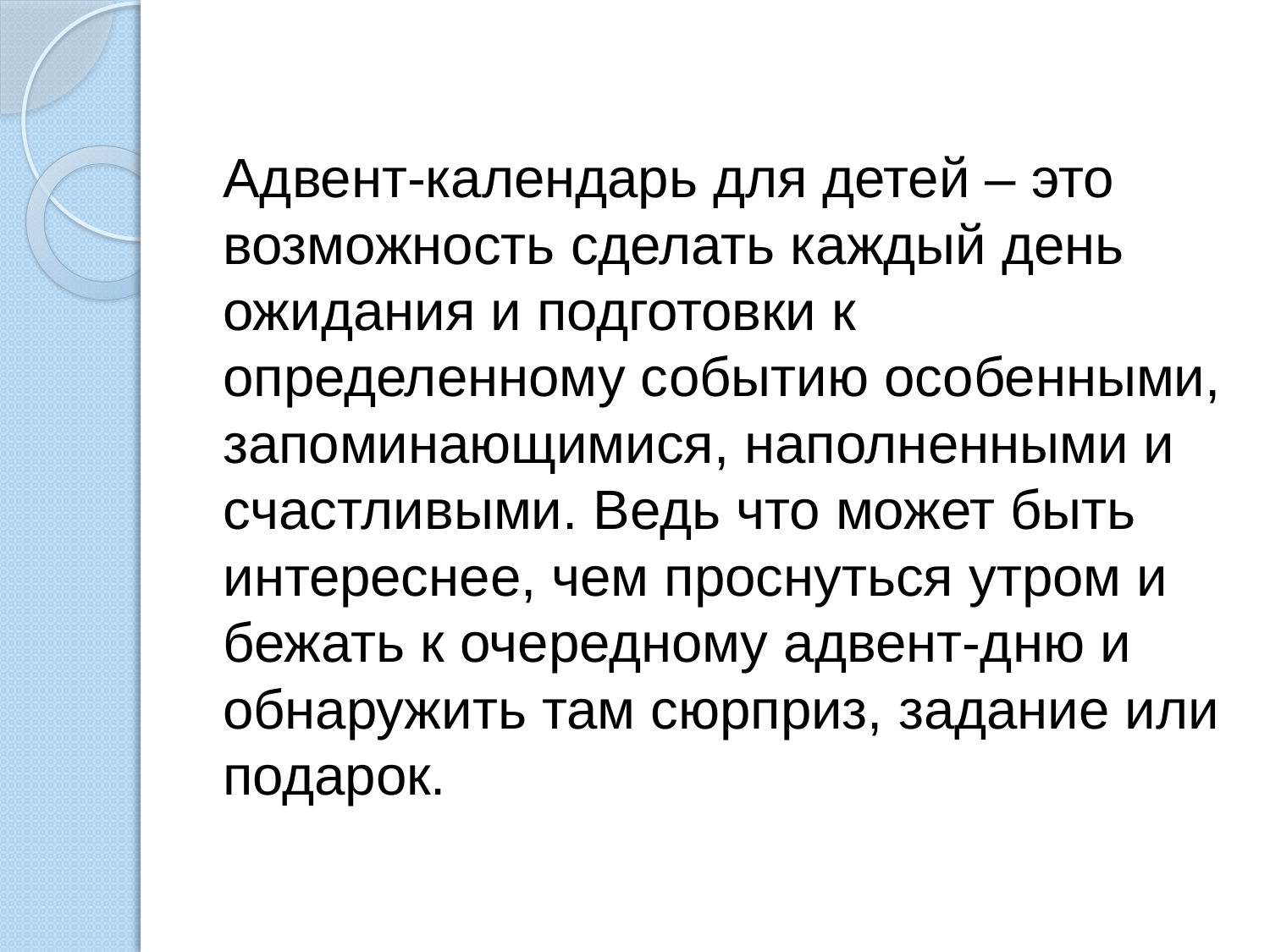

Адвент-календарь для детей – это возможность сделать каждый день ожидания и подготовки к определенному событию особенными, запоминающимися, наполненными и счастливыми. Ведь что может быть интереснее, чем проснуться утром и бежать к очередному адвент-дню и обнаружить там сюрприз, задание или подарок.